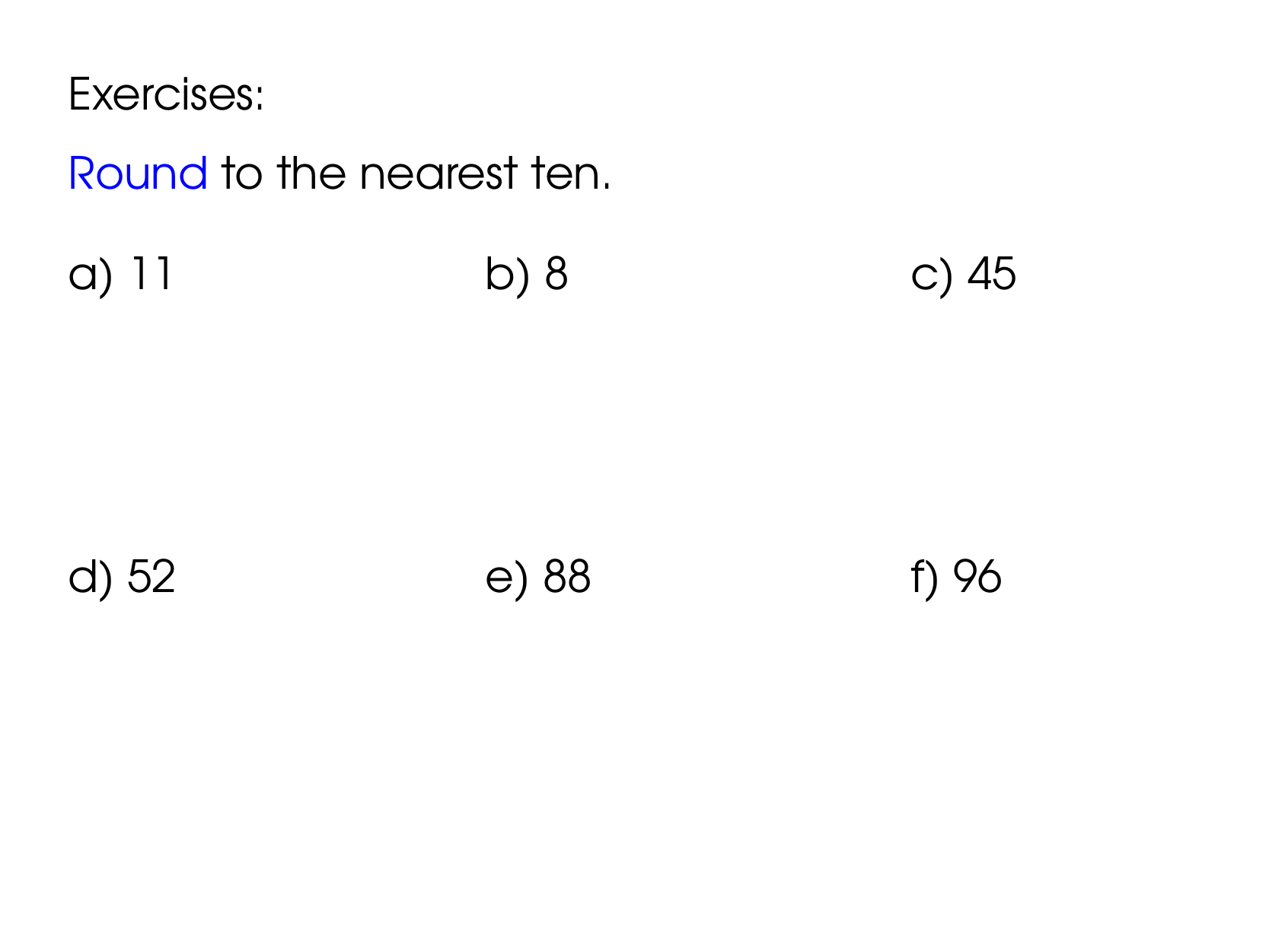

Exercises:
Round to the nearest ten.
a) 11
b) 8
c) 45
d) 52
e) 88
f) 96